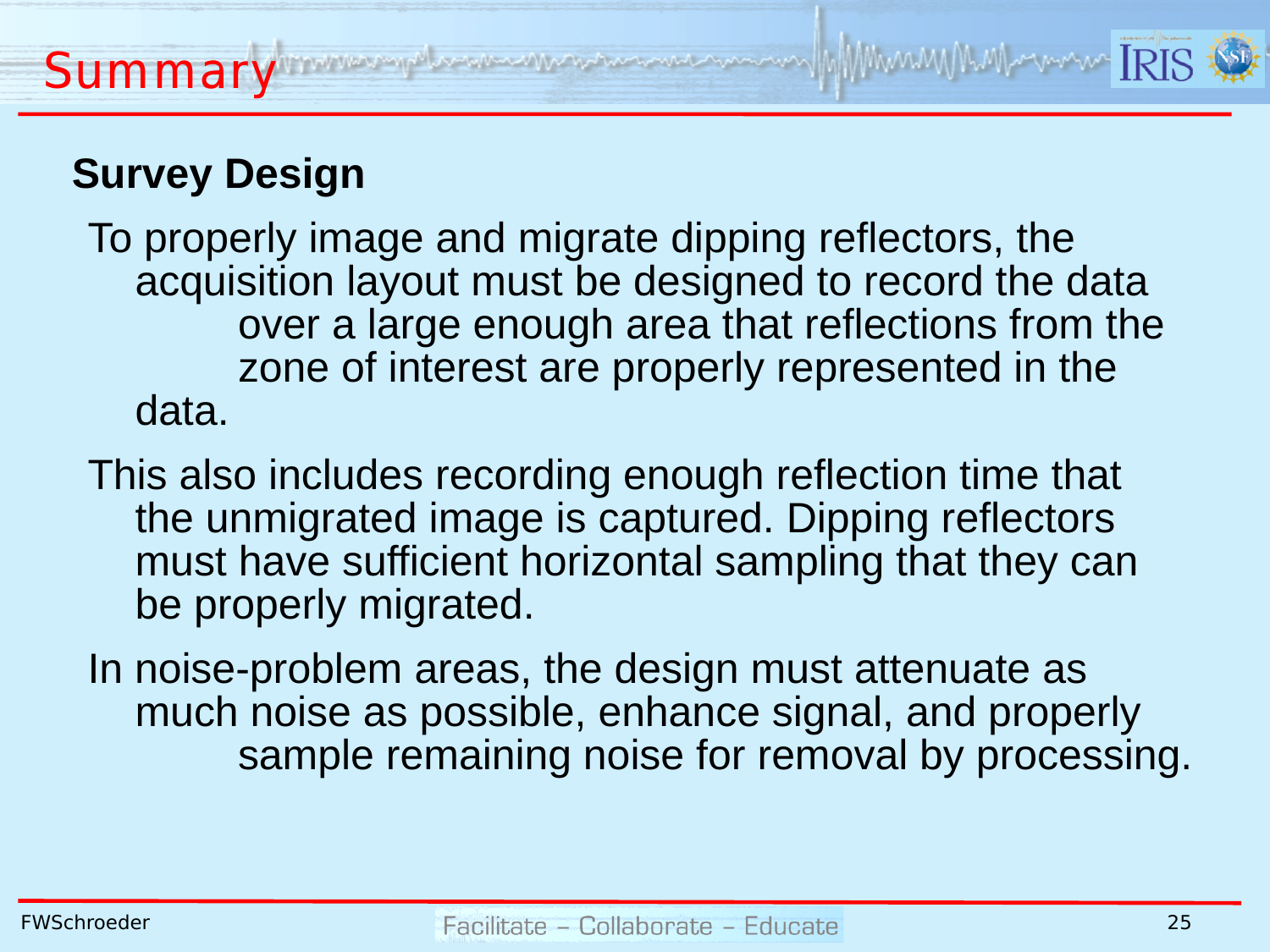

# Summary
Survey Design
To properly image and migrate dipping reflectors, the 	acquisition layout must be designed to record the data 	over a large enough area that reflections from the 	zone of interest are properly represented in the data.
This also includes recording enough reflection time that 	the unmigrated image is captured. Dipping reflectors 	must have sufficient horizontal sampling that they can 	be properly migrated.
In noise-problem areas, the design must attenuate as 	much noise as possible, enhance signal, and properly 	sample remaining noise for removal by processing.